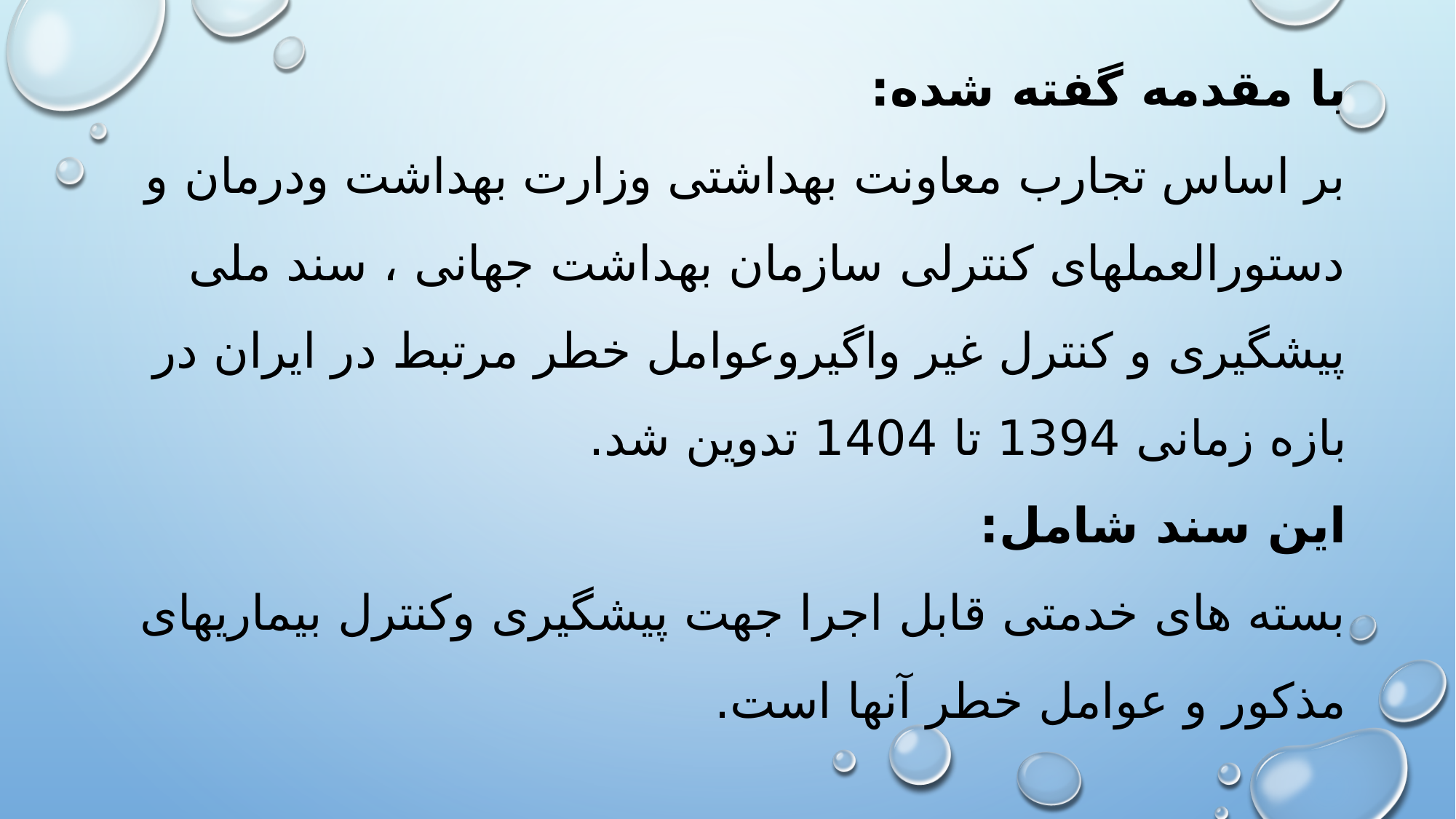

# با مقدمه گفته شده: بر اساس تجارب معاونت بهداشتی وزارت بهداشت ودرمان و دستورالعملهای کنترلی سازمان بهداشت جهانی ، سند ملی پیشگیری و کنترل غیر واگیروعوامل خطر مرتبط در ایران در بازه زمانی 1394 تا 1404 تدوین شد. این سند شامل: بسته های خدمتی قابل اجرا جهت پیشگیری وکنترل بیماریهای مذکور و عوامل خطر آنها است.